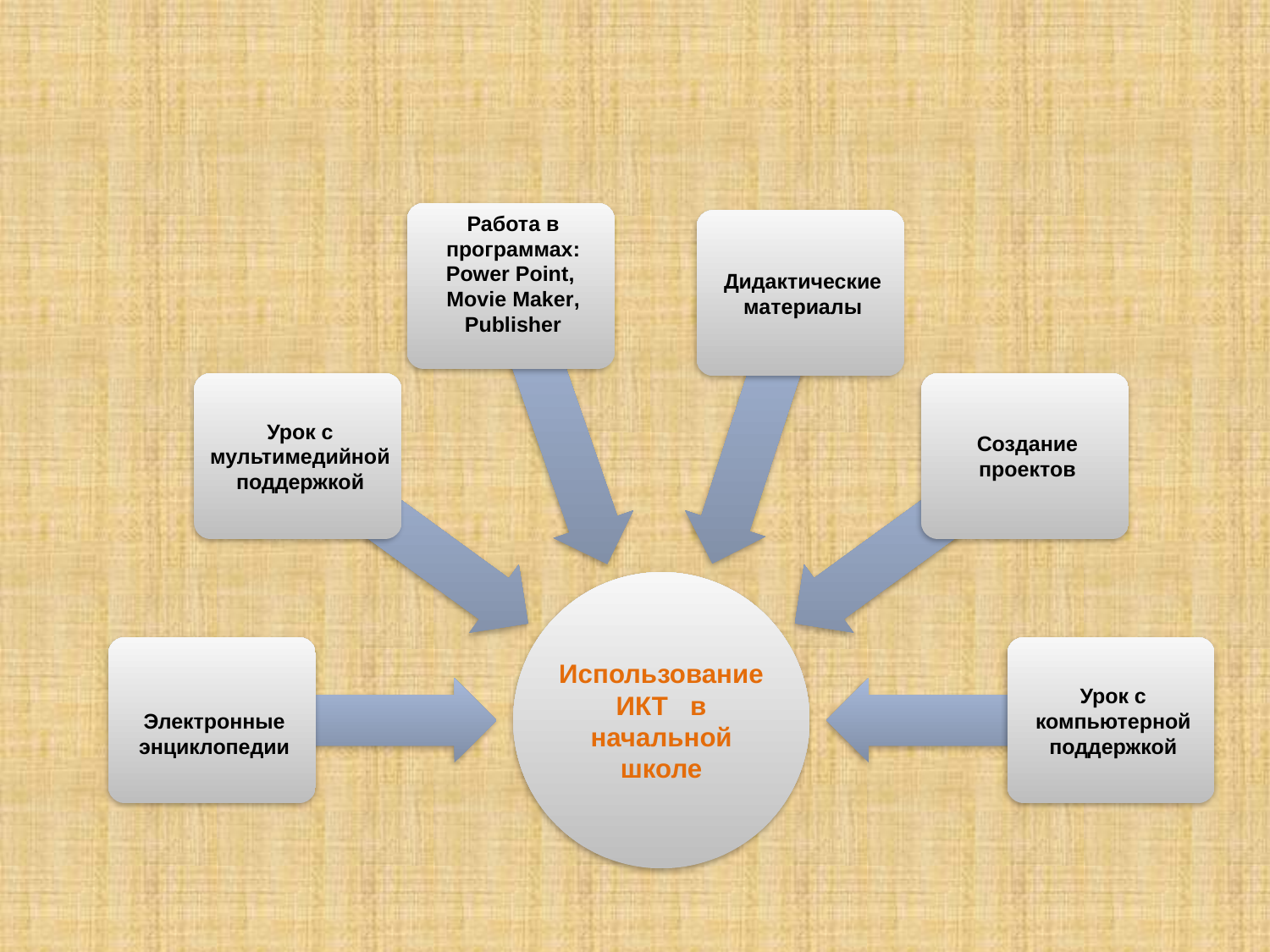

Использование ИКТ   в начальной школе

Электронные энциклопедии
Урок с мультимедийной поддержкой
Работа в программах:
Power Point,
Movie Maker,
Publisher

Дидактические материалы
Создание проектов
Урок с компьютерной поддержкой